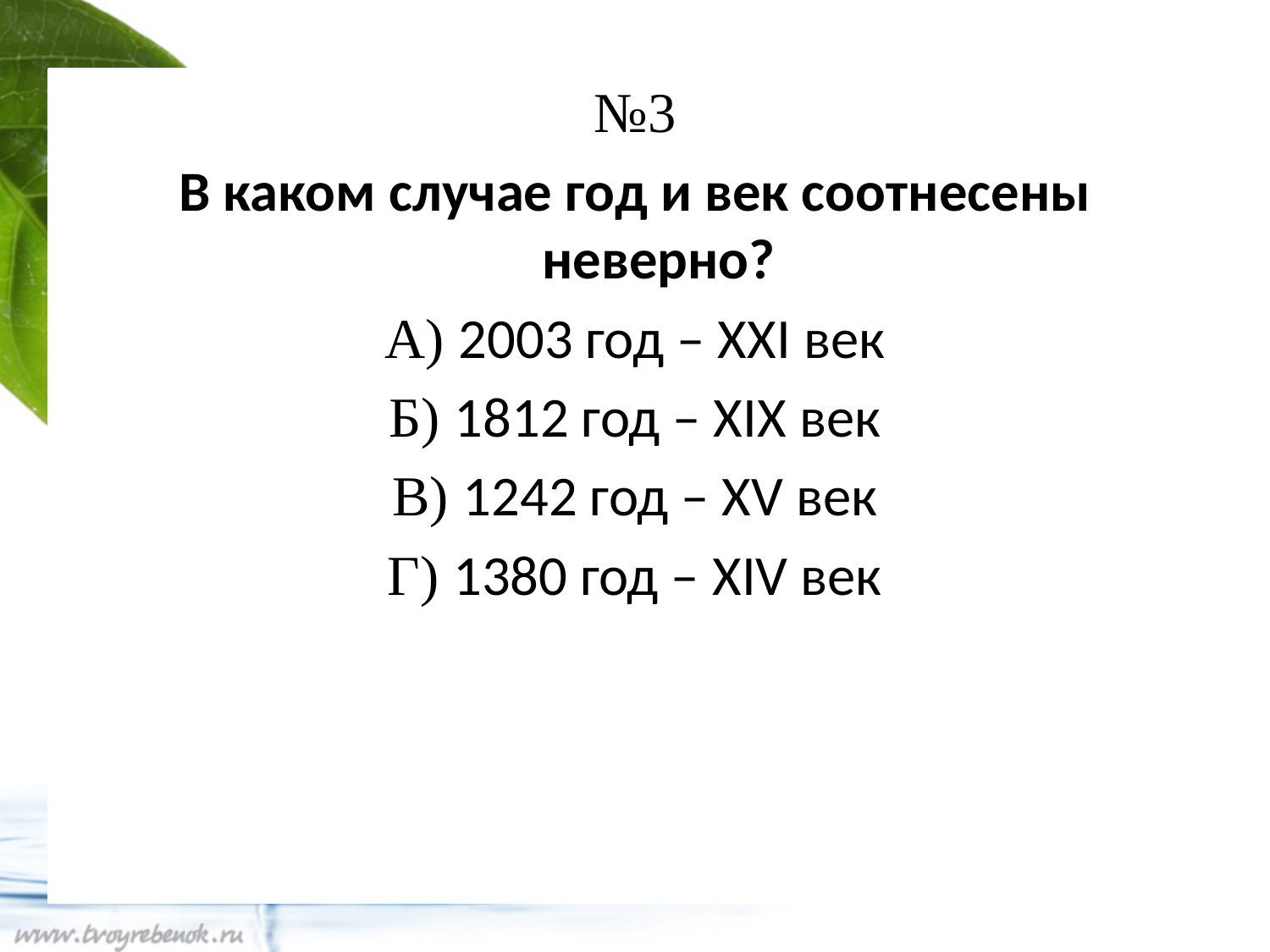

#
№3
В каком случае год и век соотнесены неверно?
А) 2003 год – XXI век
Б) 1812 год – XIX век
В) 1242 год – XV век
Г) 1380 год – XIV век